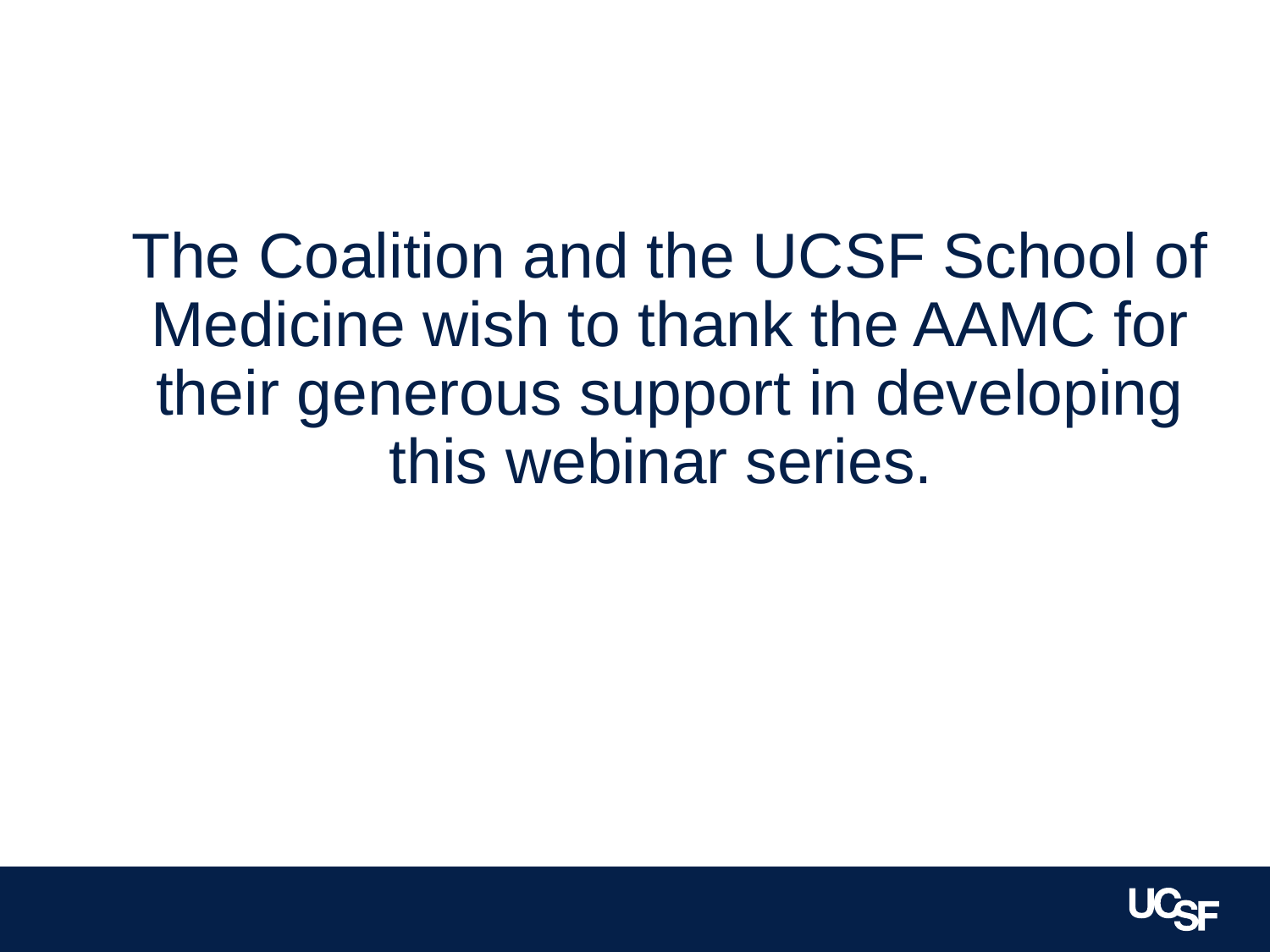

The Coalition and the UCSF School of Medicine wish to thank the AAMC for their generous support in developing this webinar series.